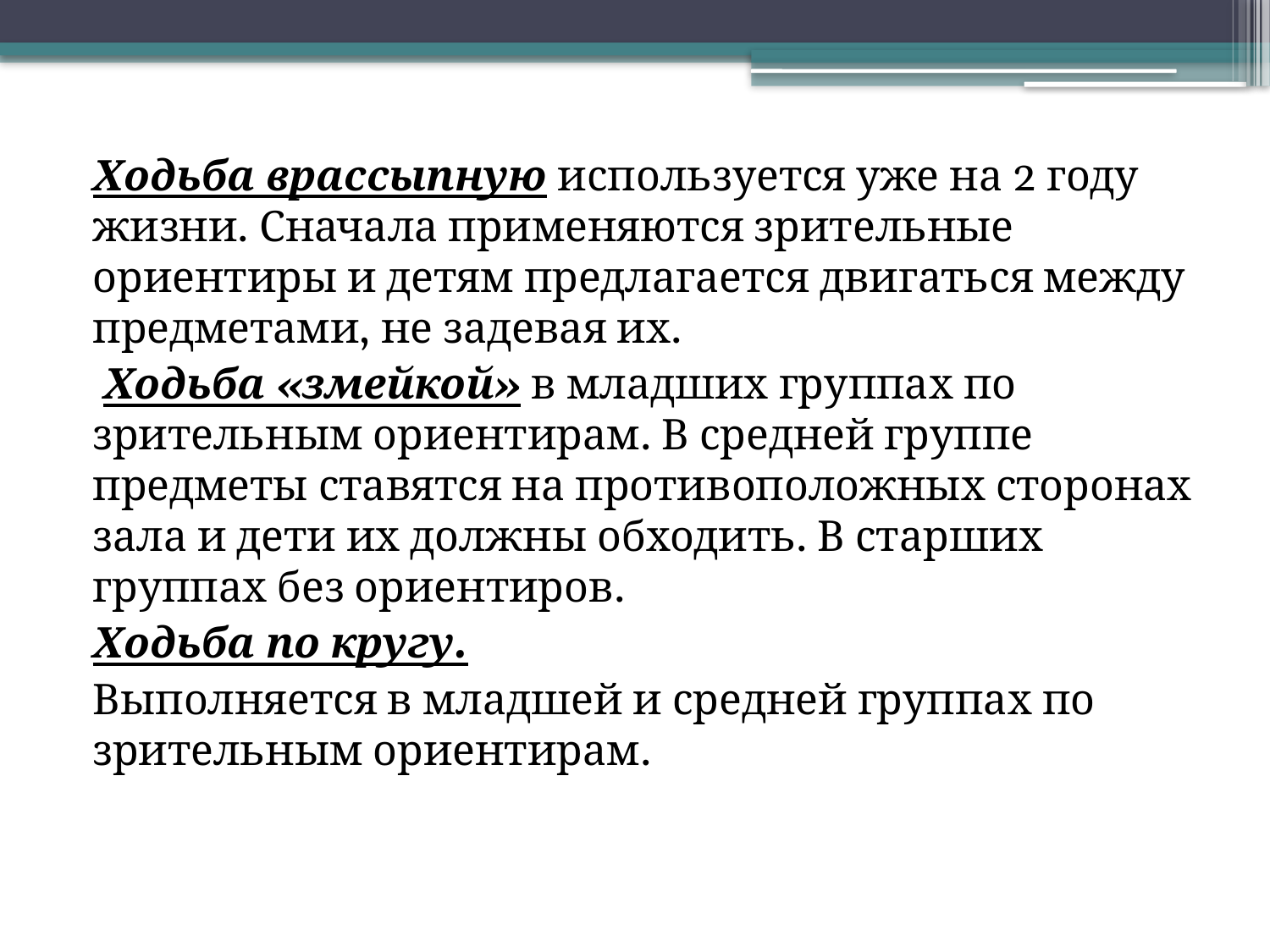

Ходьба врассыпную используется уже на 2 году жизни. Сначала применяются зрительные ориентиры и детям предлагается двигаться между предметами, не задевая их.
 Ходьба «змейкой» в младших группах по зрительным ориентирам. В средней группе предметы ставятся на противоположных сторонах зала и дети их должны обходить. В старших группах без ориентиров.
Ходьба по кругу.
Выполняется в младшей и средней группах по зрительным ориентирам.